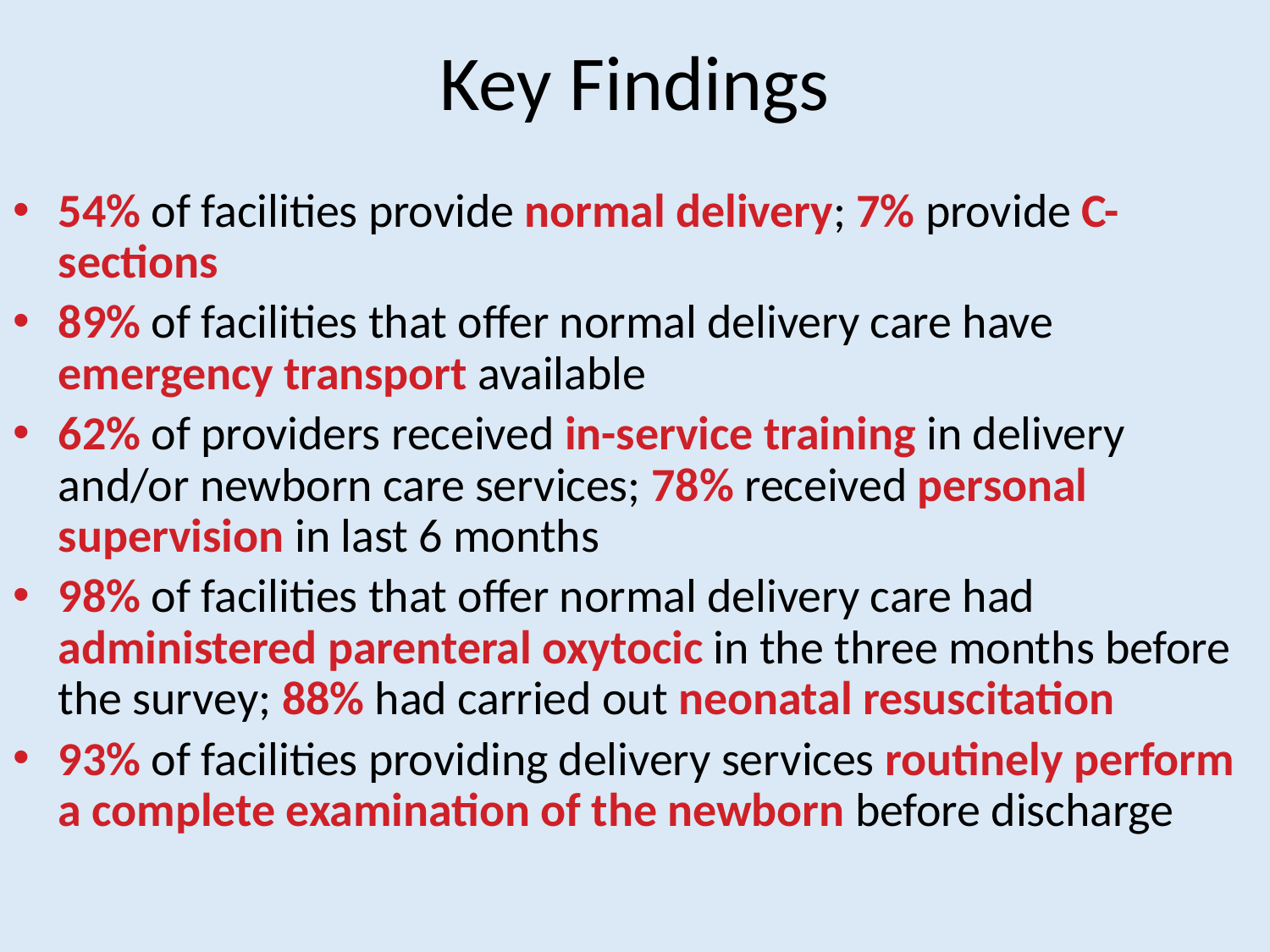

# Key Findings
54% of facilities provide normal delivery; 7% provide C-sections
89% of facilities that offer normal delivery care have emergency transport available
62% of providers received in-service training in delivery and/or newborn care services; 78% received personal supervision in last 6 months
98% of facilities that offer normal delivery care had administered parenteral oxytocic in the three months before the survey; 88% had carried out neonatal resuscitation
93% of facilities providing delivery services routinely perform a complete examination of the newborn before discharge